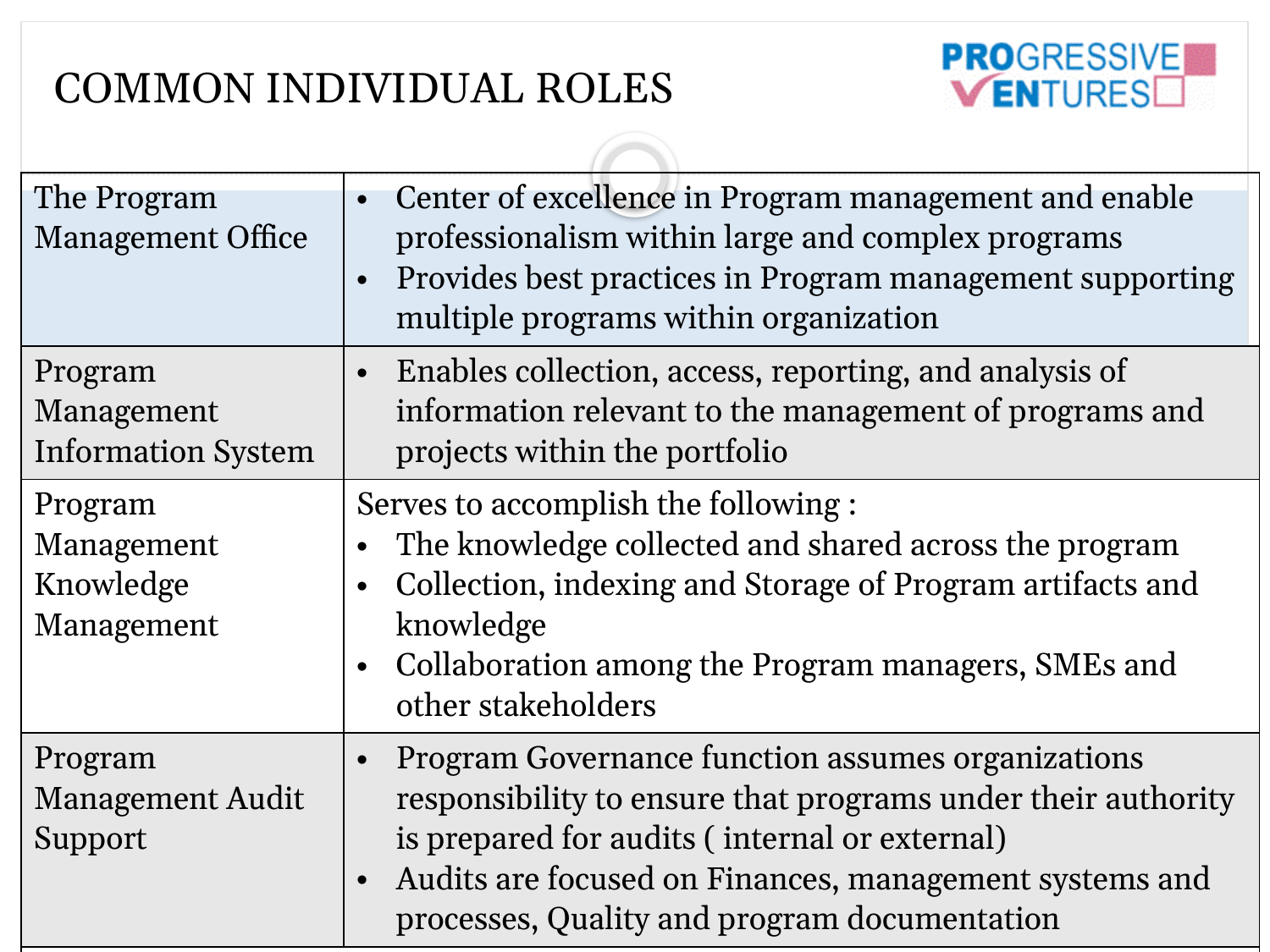

Common Individual Roles
| The Program Management Office | Center of excellence in Program management and enable professionalism within large and complex programs Provides best practices in Program management supporting multiple programs within organization |
| --- | --- |
| Program Management Information System | Enables collection, access, reporting, and analysis of information relevant to the management of programs and projects within the portfolio |
| Program Management Knowledge Management | Serves to accomplish the following : The knowledge collected and shared across the program Collection, indexing and Storage of Program artifacts and knowledge Collaboration among the Program managers, SMEs and other stakeholders |
| Program Management Audit Support | Program Governance function assumes organizations responsibility to ensure that programs under their authority is prepared for audits ( internal or external) Audits are focused on Finances, management systems and processes, Quality and program documentation |
|  |  |